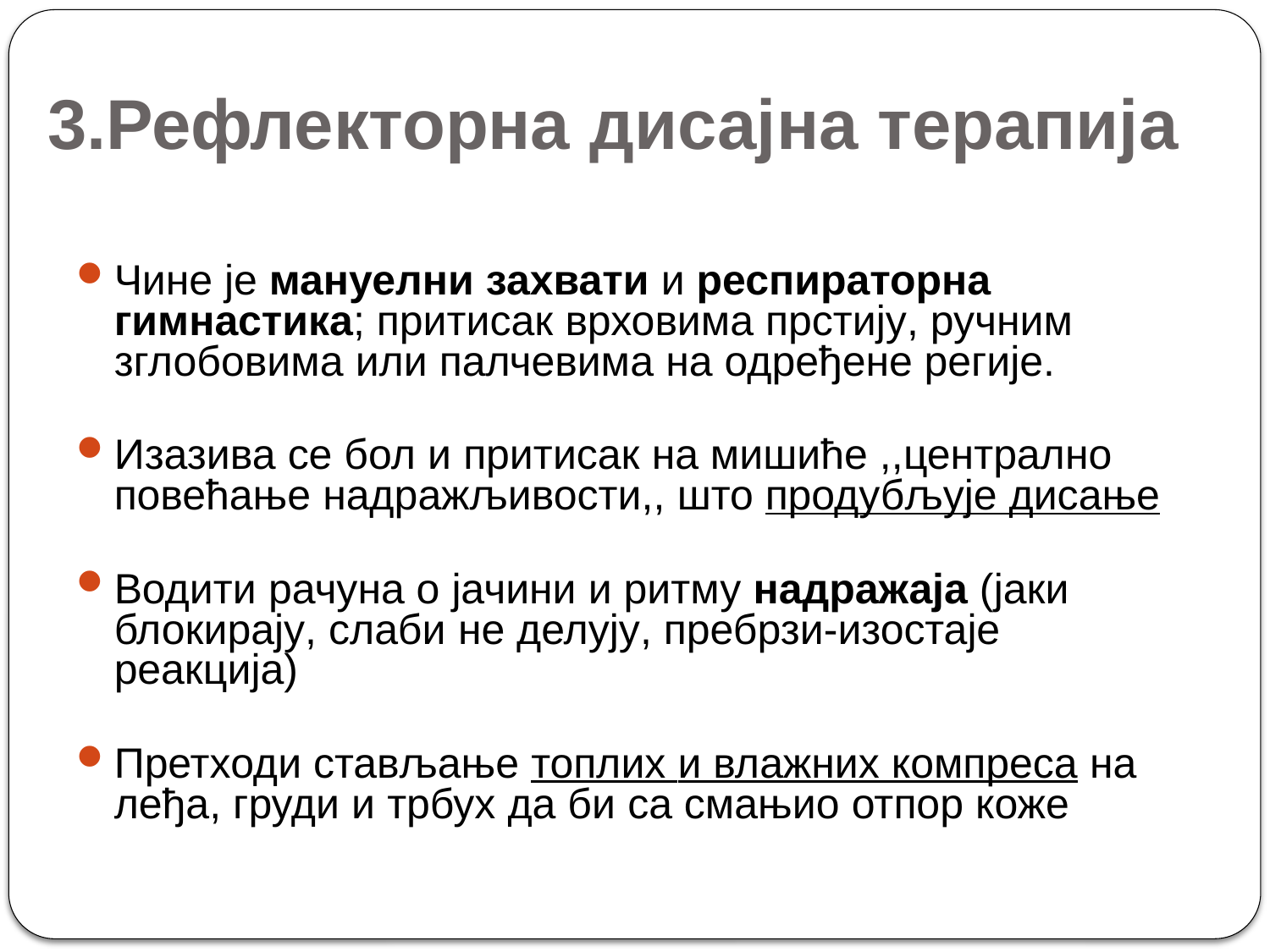

# 3.Рефлекторна дисајна терапија
Чине је мануелни захвати и респираторна гимнастика; притисак врховима прстију, ручним зглобовима или палчевима на одређене регије.
Изазива се бол и притисак на мишиће ,,централно повећање надражљивости,, што продубљује дисање
Водити рачуна о јачини и ритму надражаја (јаки блокирају, слаби не делују, пребрзи-изостаје реакција)
Претходи стављање топлих и влажних компреса на леђа, груди и трбух да би са смањио отпор коже

76